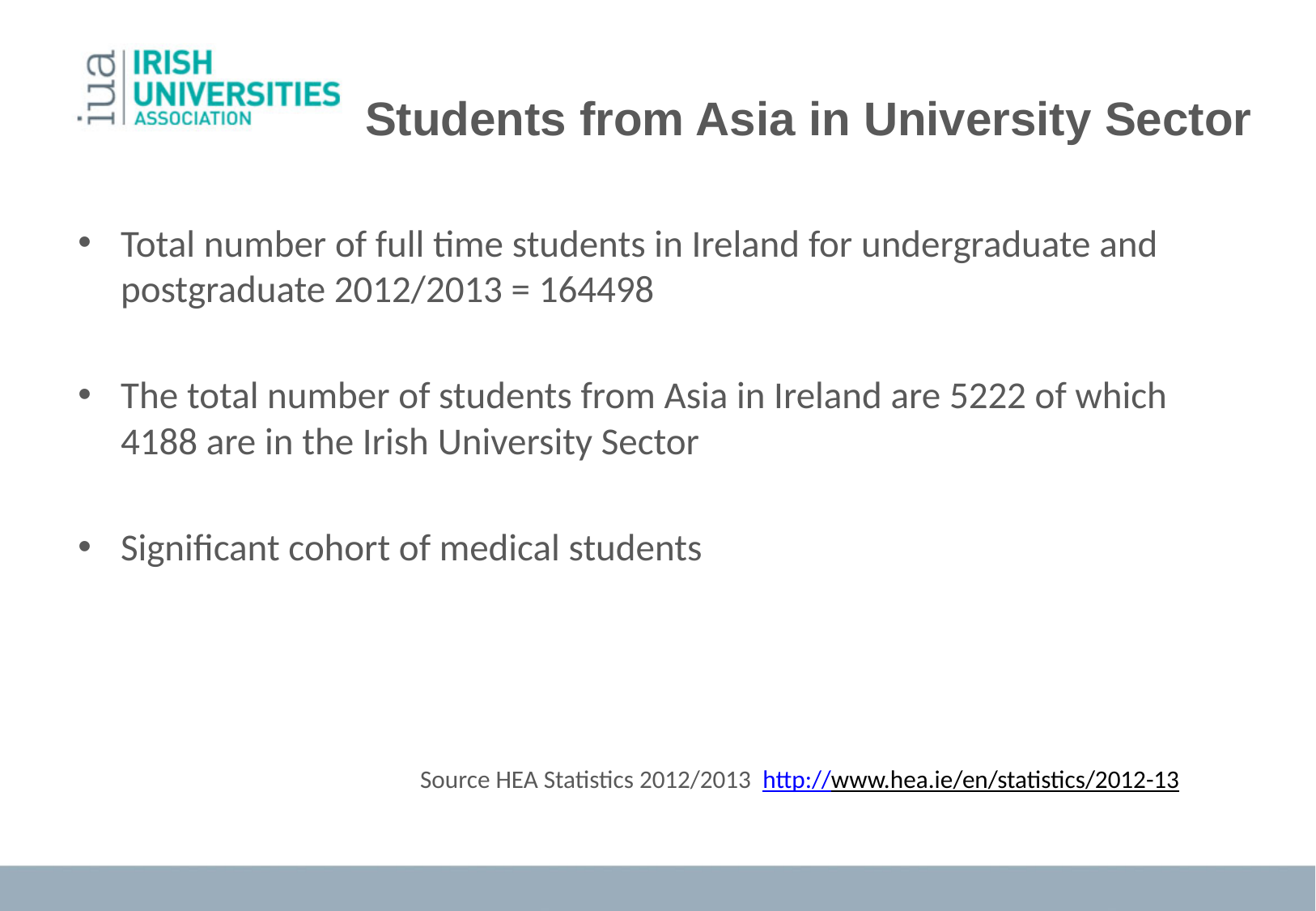

# Students from Asia in University Sector

Total number of full time students in Ireland for undergraduate and postgraduate 2012/2013 = 164498

The total number of students from Asia in Ireland are 5222 of which 4188 are in the Irish University Sector

Significant cohort of medical students

					Source HEA Statistics 2012/2013								http://www.hea.ie/en/statistics/2012-13